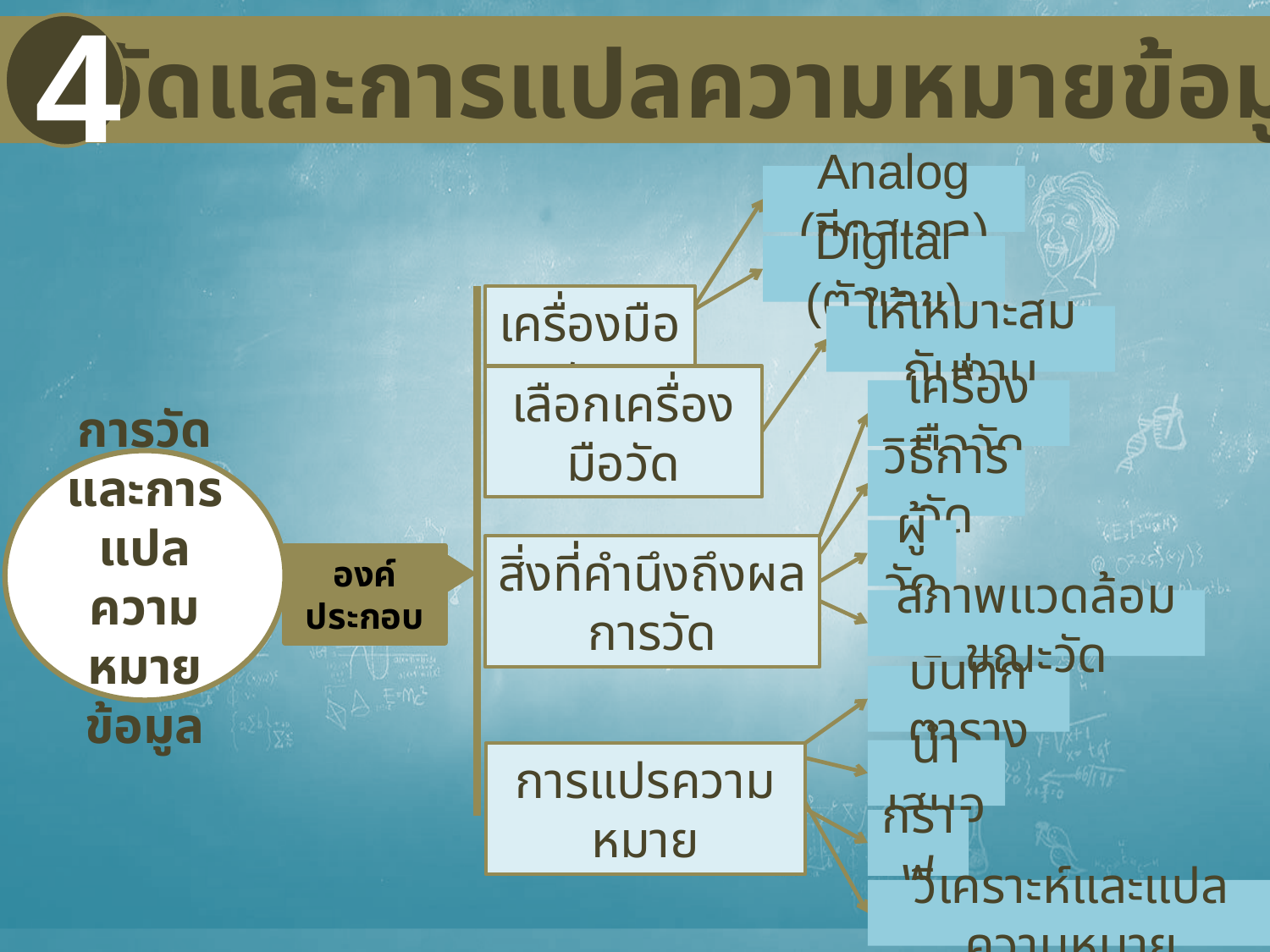

4
  การวัดและการแปลความหมายข้อมูล
Analog (ขีดสเกล)
Digital (ตัวเลข)
เครื่องมือวัด
ให้เหมาะสมกับงาน
เลือกเครื่องมือวัด
เครื่องมือวัด
วิธีการวัด
การวัดและการแปลความหมายข้อมูล
ผู้วัด
สิ่งที่คำนึงถึงผลการวัด
องค์ประกอบ
สภาพแวดล้อมขณะวัด
บันทึกตาราง
นำเสนอ
การแปรความหมาย
กราฟ
วิเคราะห์และแปลความหมาย